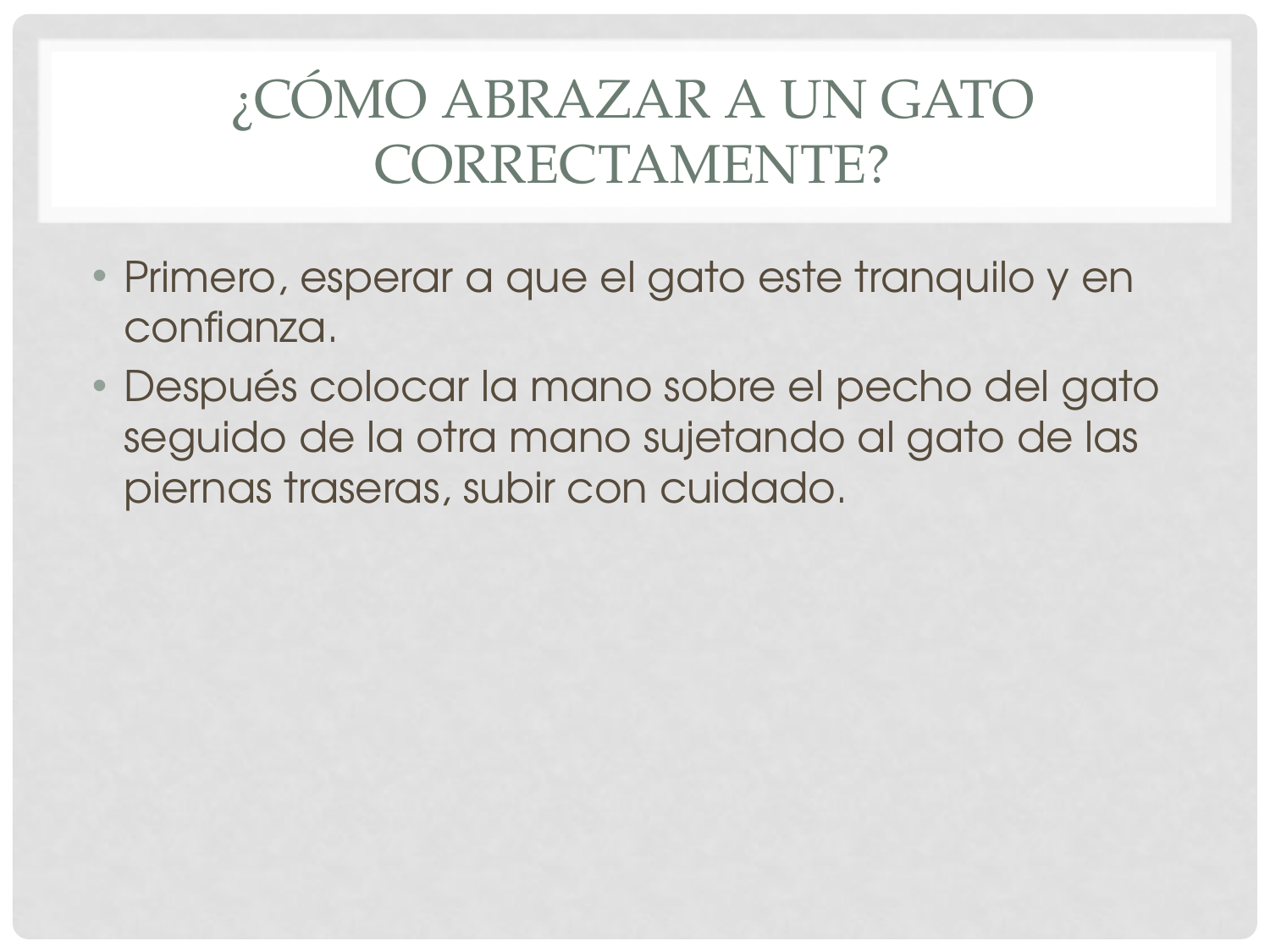

# ¿cómo abrazar a un gato correctamente?
Primero, esperar a que el gato este tranquilo y en confianza.
Después colocar la mano sobre el pecho del gato seguido de la otra mano sujetando al gato de las piernas traseras, subir con cuidado.